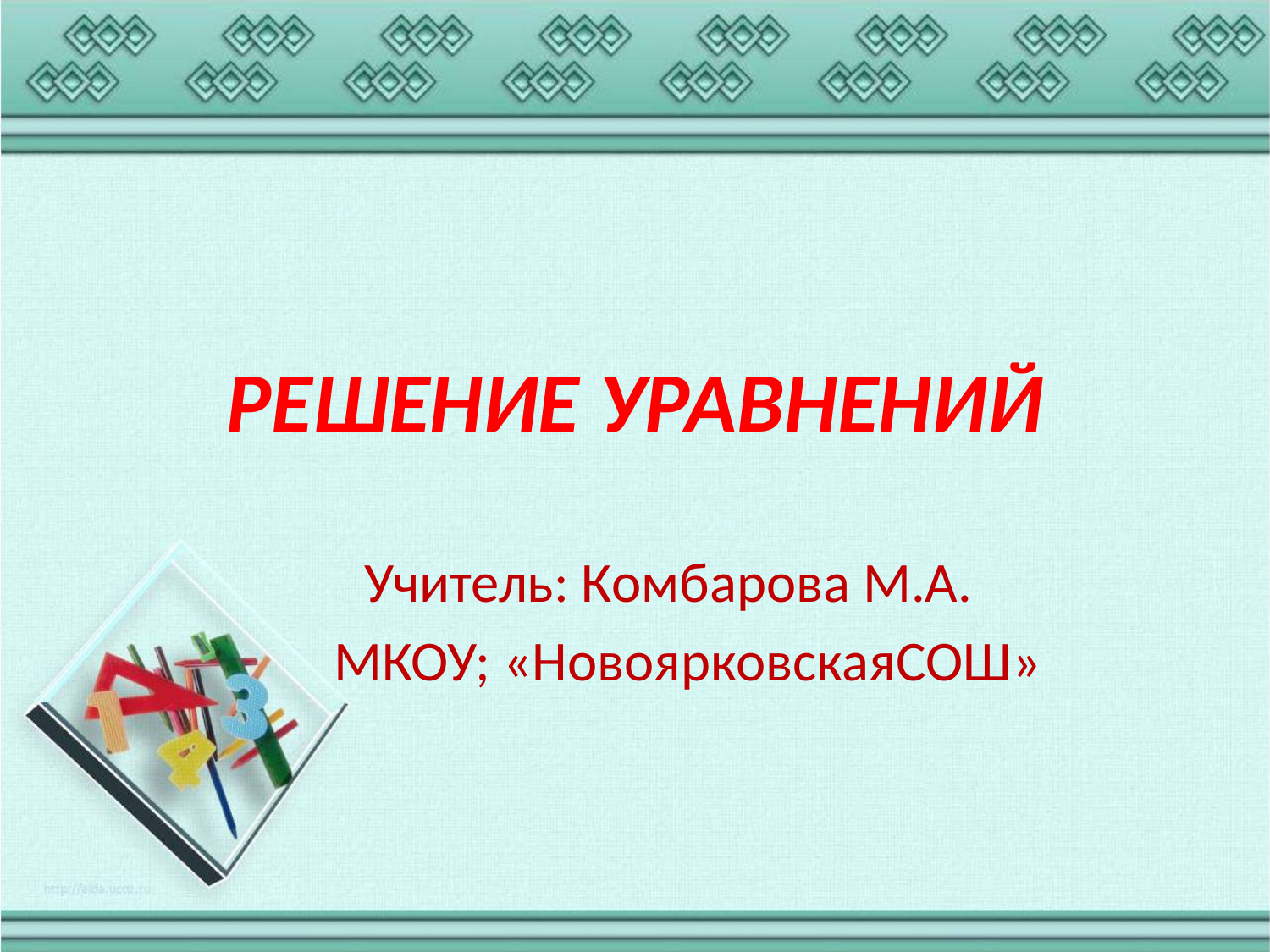

# РЕШЕНИЕ УРАВНЕНИЙ
Учитель: Комбарова М.А.
   МКОУ; «НовоярковскаяСОШ»